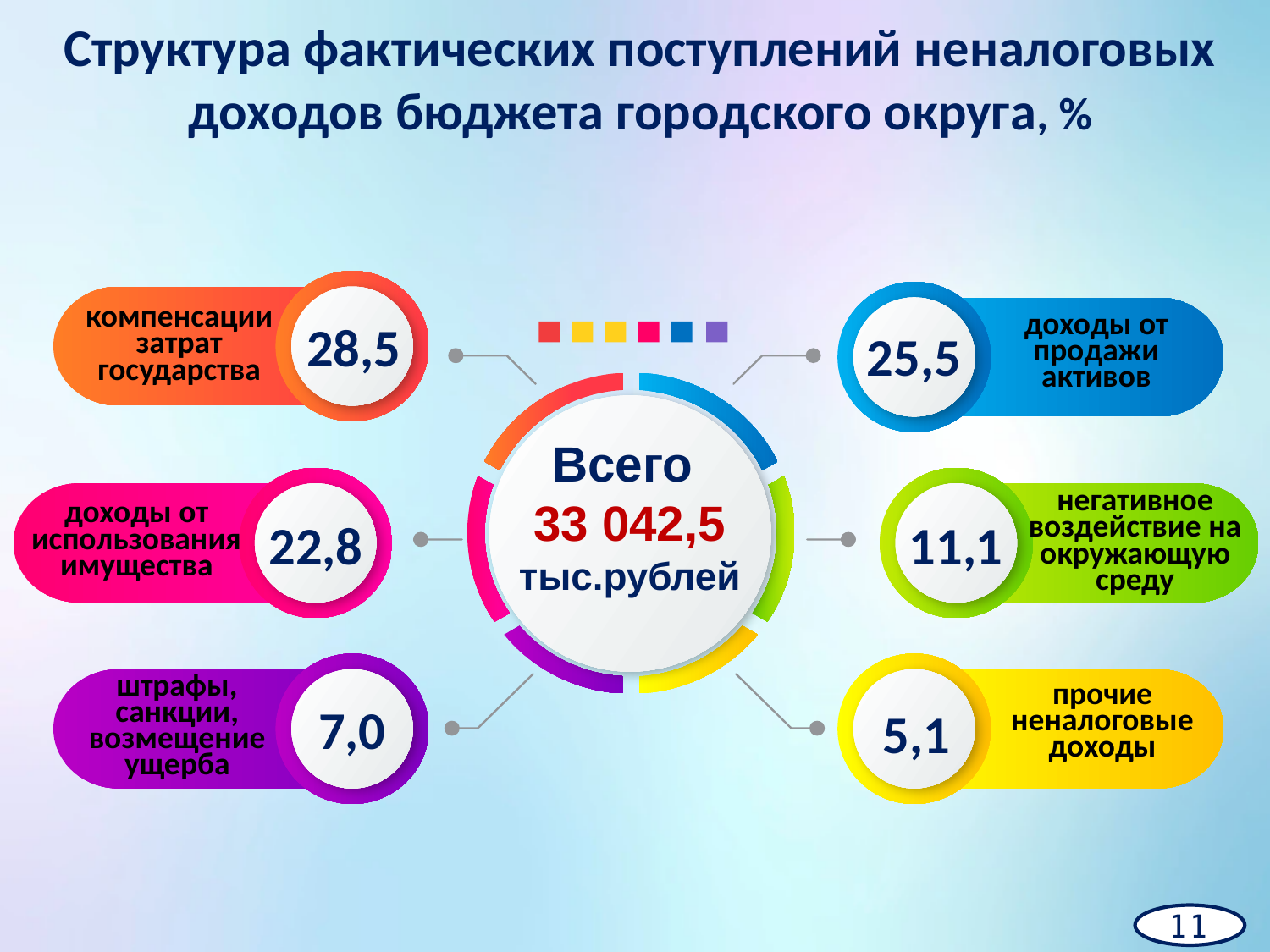

Структура фактических поступлений неналоговых доходов бюджета городского округа, %

компенсации затрат государства
28,5
доходы от продажи активов
25,5
негативное воздействие на окружающую среду
доходы от использования имущества
22,8
11,1
штрафы, санкции, возмещение ущерба
прочие неналоговые доходы
7,0
5,1
Всего
33 042,5
тыс.рублей
11